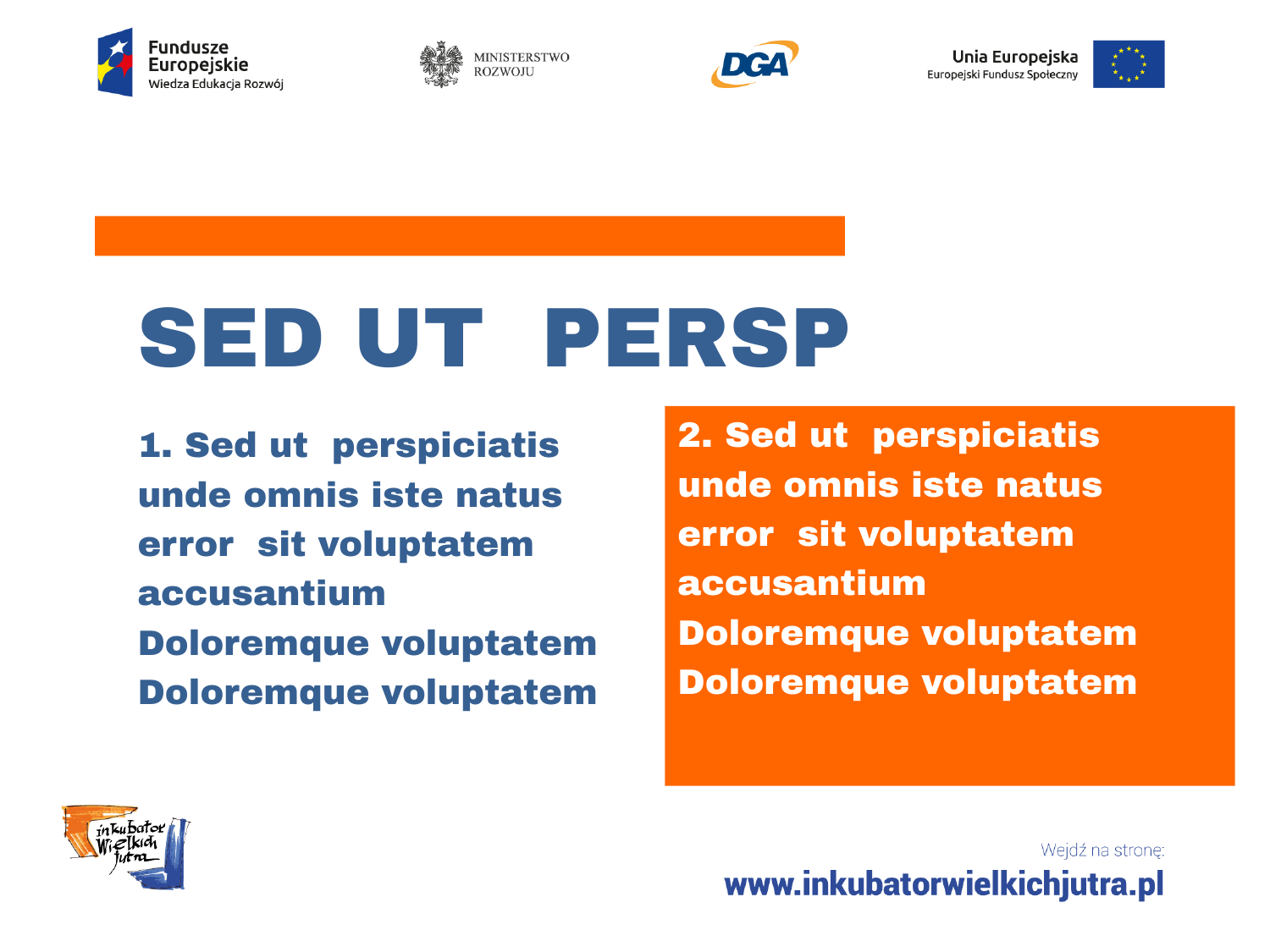

SED UT  PERSP
2. Sed ut  perspiciatis
unde omnis iste natus
error  sit voluptatem
accusantium
Doloremque voluptatem
Doloremque voluptatem

1. Sed ut  perspiciatis
unde omnis iste natus
error  sit voluptatem
accusantium
Doloremque voluptatem
Doloremque voluptatem